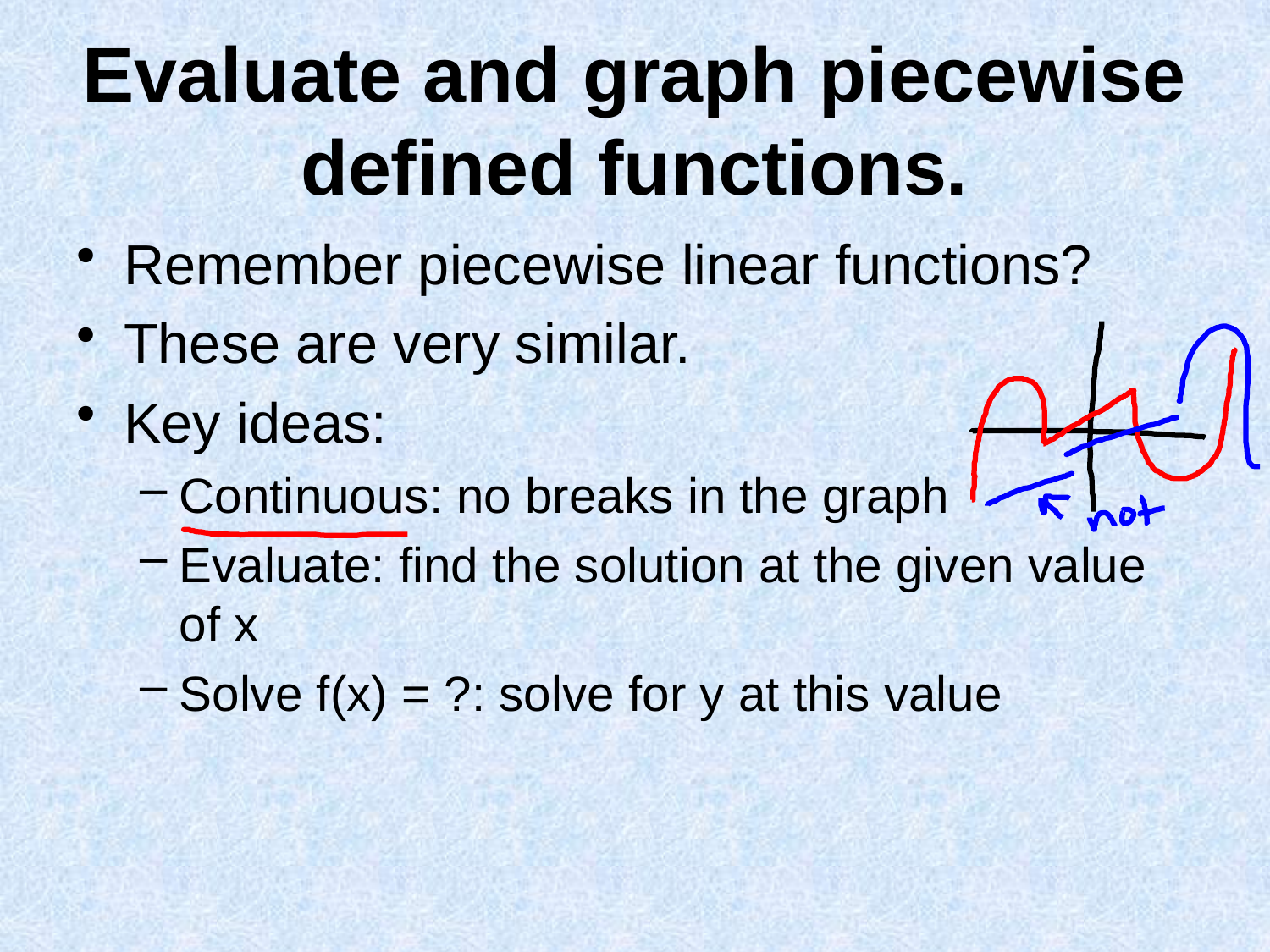

# Evaluate and graph piecewise defined functions.
Remember piecewise linear functions?
These are very similar.
Key ideas:
Continuous: no breaks in the graph
Evaluate: find the solution at the given value of x
Solve f(x) = ?: solve for y at this value